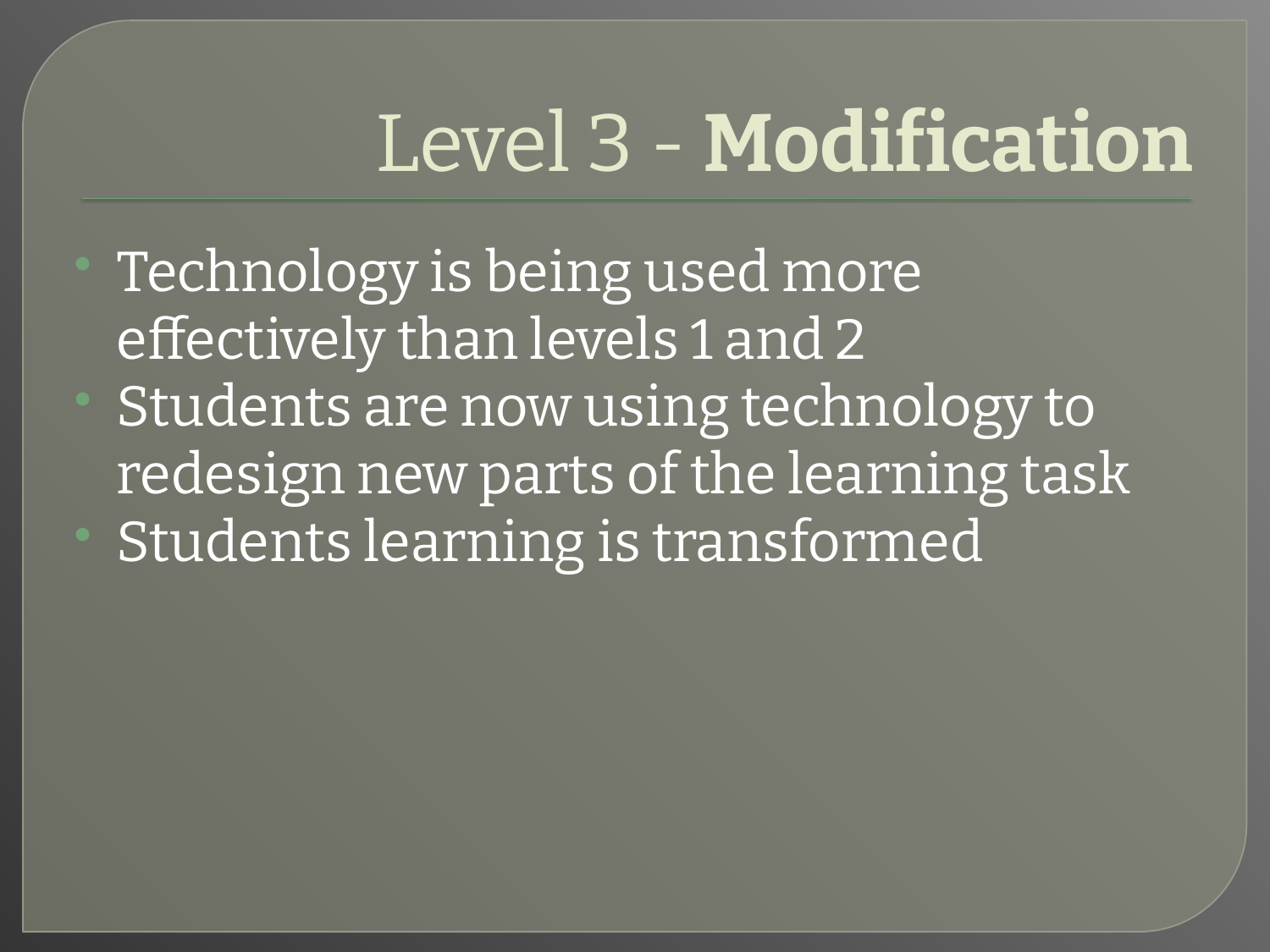

# Level 3 - Modification
Technology is being used more effectively than levels 1 and 2
Students are now using technology to redesign new parts of the learning task
Students learning is transformed